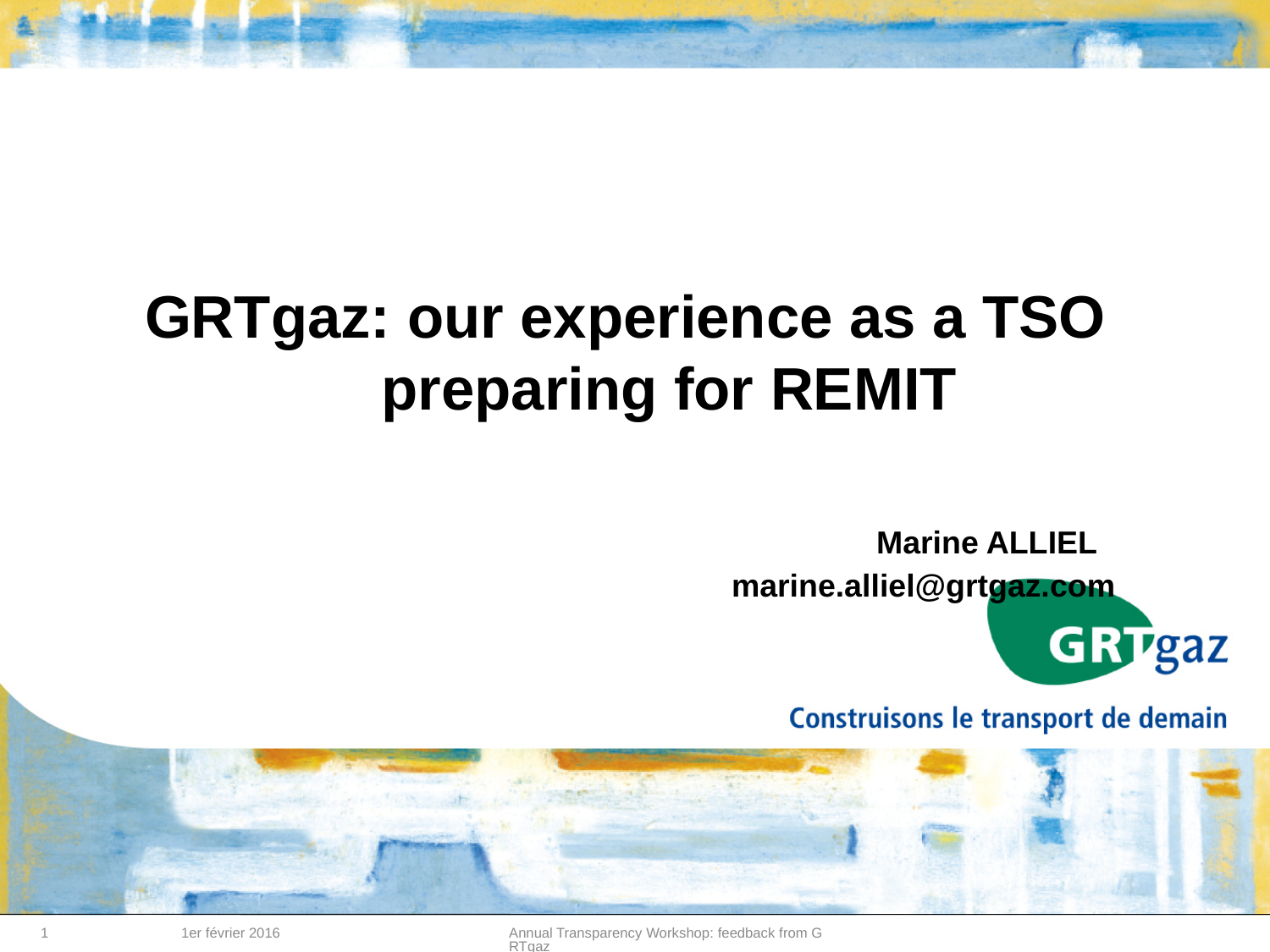

# GRTgaz: our experience as a TSO preparing for REMIT Marine ALLIEL marine.alliel@grtgaz.com
1
1er février 2016
Annual Transparency Workshop: feedback from GRTgaz